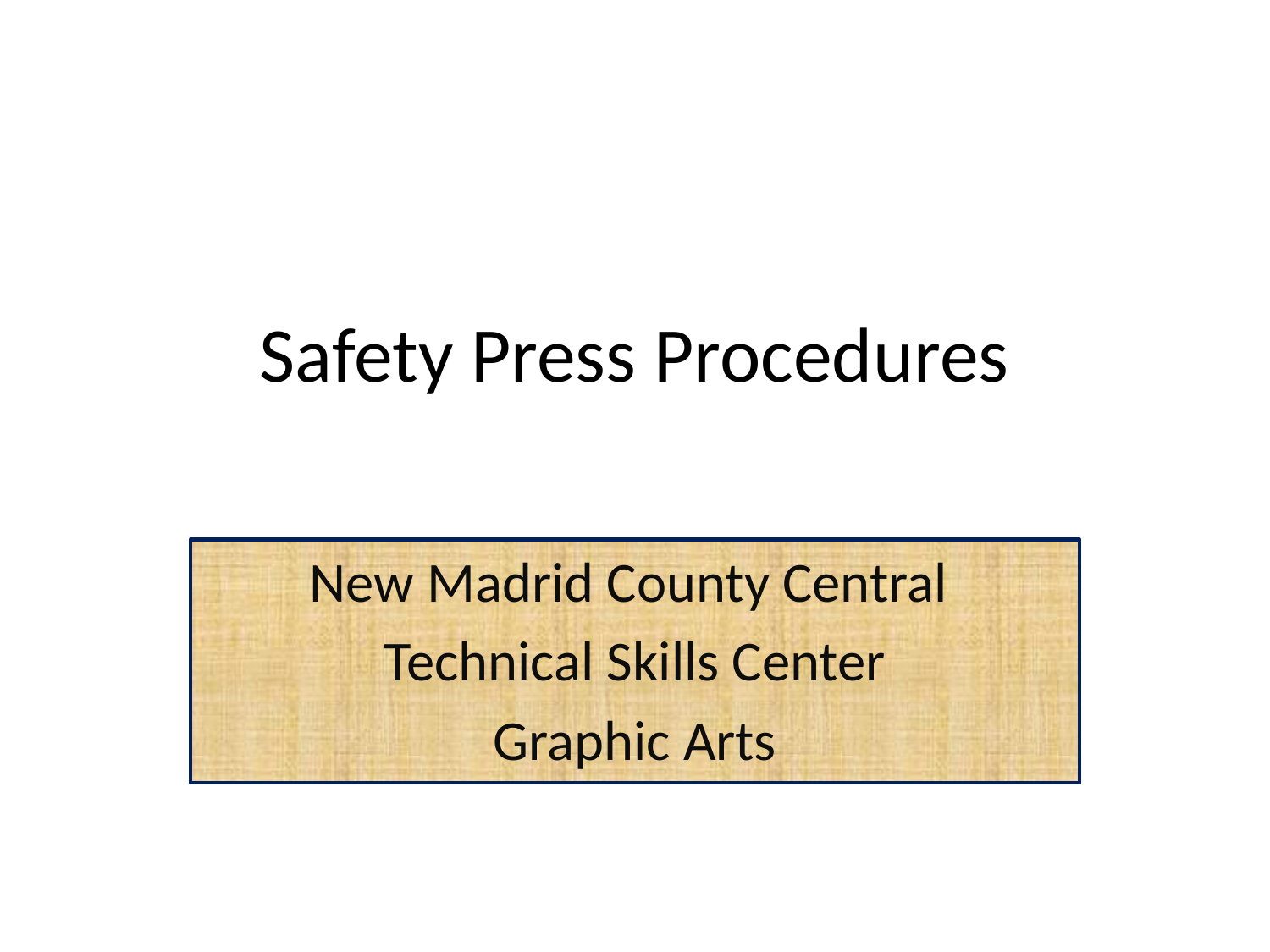

# Safety Press Procedures
New Madrid County Central
Technical Skills Center
Graphic Arts